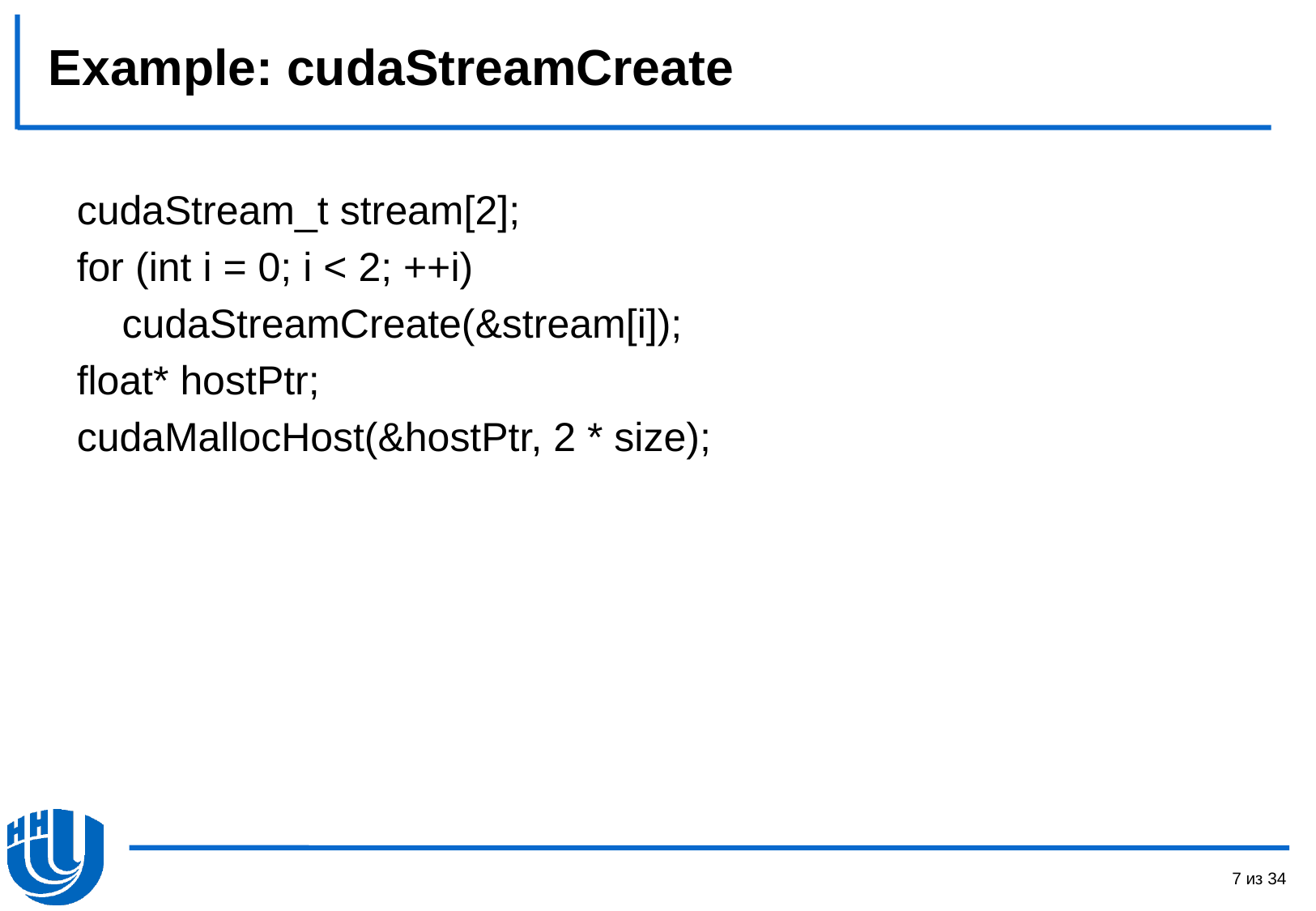

# Example: cudaStreamCreate
cudaStream_t stream[2];
for (int i = 0; i < 2; ++i)
    cudaStreamCreate(&stream[i]);
float* hostPtr;
cudaMallocHost(&hostPtr, 2 * size);
7